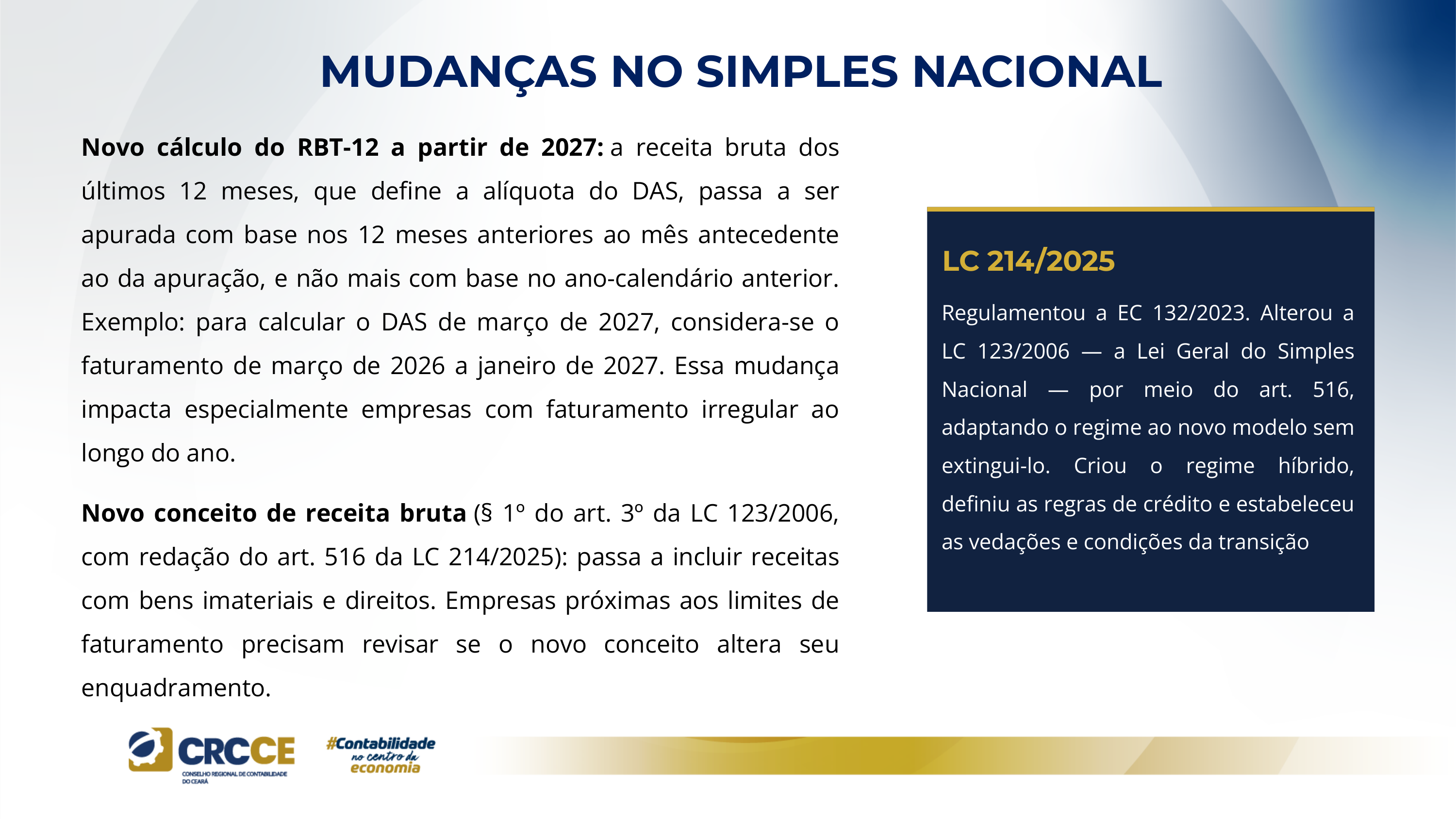

MUDANÇAS NO SIMPLES NACIONAL
Novo cálculo do RBT-12 a partir de 2027: a receita bruta dos últimos 12 meses, que define a alíquota do DAS, passa a ser apurada com base nos 12 meses anteriores ao mês antecedente ao da apuração, e não mais com base no ano-calendário anterior. Exemplo: para calcular o DAS de março de 2027, considera-se o faturamento de março de 2026 a janeiro de 2027. Essa mudança impacta especialmente empresas com faturamento irregular ao longo do ano.

LC 214/2025
Regulamentou a EC 132/2023. Alterou a LC 123/2006 — a Lei Geral do Simples Nacional — por meio do art. 516, adaptando o regime ao novo modelo sem extingui-lo. Criou o regime híbrido, definiu as regras de crédito e estabeleceu as vedações e condições da transição
Novo conceito de receita bruta (§ 1º do art. 3º da LC 123/2006, com redação do art. 516 da LC 214/2025): passa a incluir receitas com bens imateriais e direitos. Empresas próximas aos limites de faturamento precisam revisar se o novo conceito altera seu enquadramento.